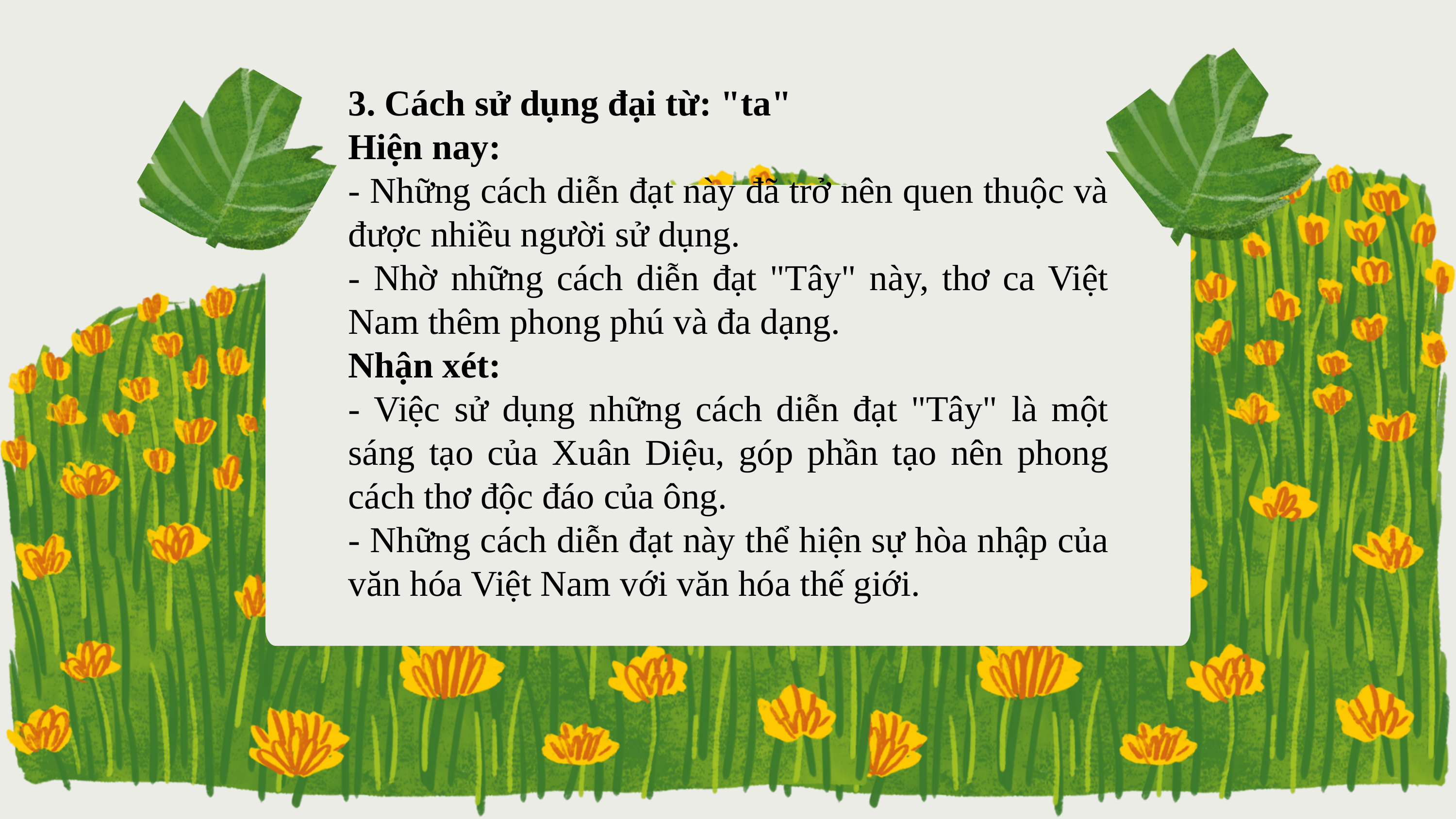

3. Cách sử dụng đại từ: "ta"
Hiện nay:
- Những cách diễn đạt này đã trở nên quen thuộc và được nhiều người sử dụng.
- Nhờ những cách diễn đạt "Tây" này, thơ ca Việt Nam thêm phong phú và đa dạng.
Nhận xét:
- Việc sử dụng những cách diễn đạt "Tây" là một sáng tạo của Xuân Diệu, góp phần tạo nên phong cách thơ độc đáo của ông.
- Những cách diễn đạt này thể hiện sự hòa nhập của văn hóa Việt Nam với văn hóa thế giới.